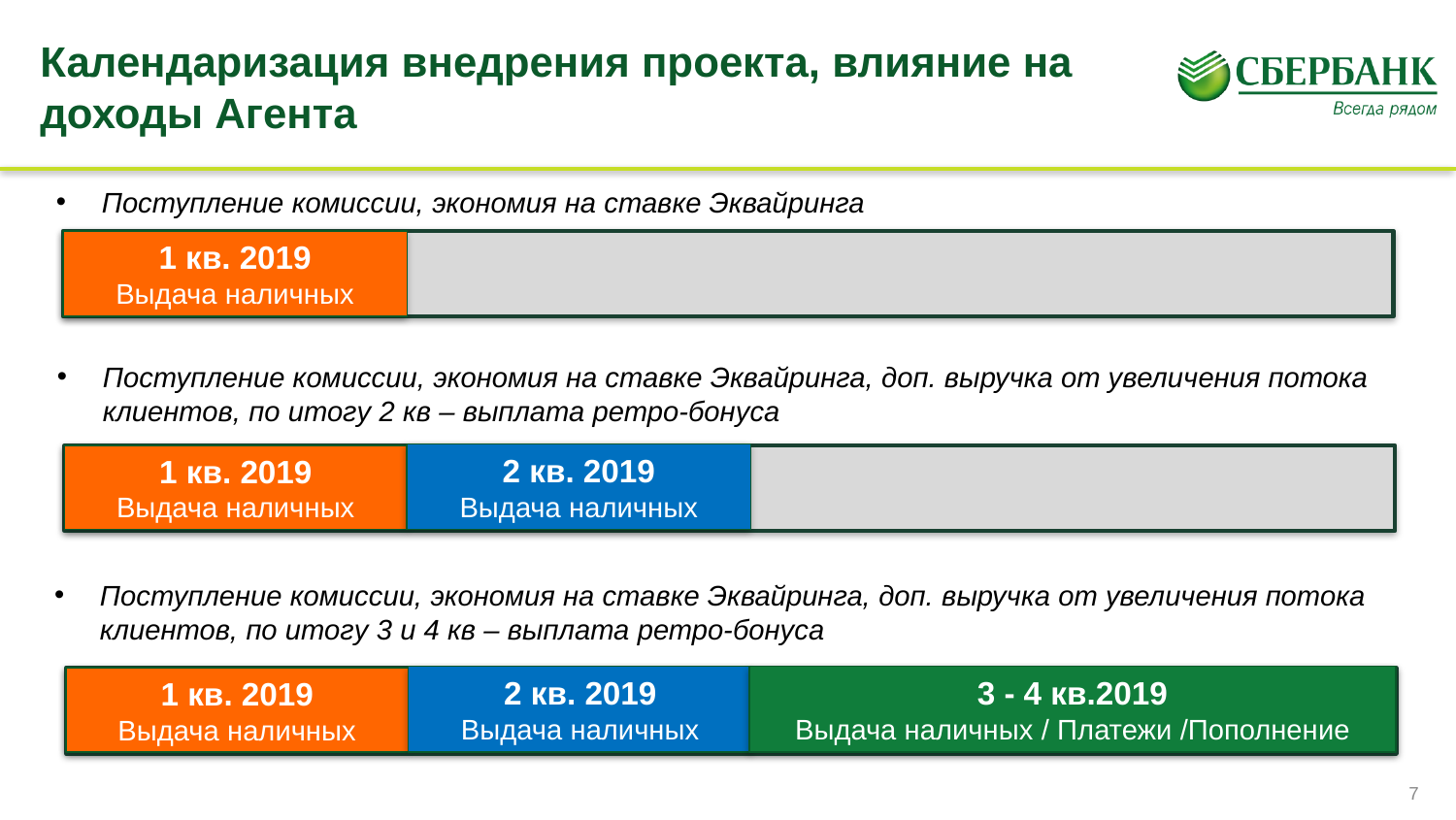

# Календаризация внедрения проекта, влияние на доходы Агента
Поступление комиссии, экономия на ставке Эквайринга

1 кв. 2019
Выдача наличных
Поступление комиссии, экономия на ставке Эквайринга, доп. выручка от увеличения потока клиентов, по итогу 2 кв – выплата ретро-бонуса
2 кв. 2019
Выдача наличных

1 кв. 2019
Выдача наличных
Поступление комиссии, экономия на ставке Эквайринга, доп. выручка от увеличения потока клиентов, по итогу 3 и 4 кв – выплата ретро-бонуса
2 кв. 2019
Выдача наличных
3 - 4 кв.2019
Выдача наличных / Платежи /Пополнение

1 кв. 2019
Выдача наличных
7